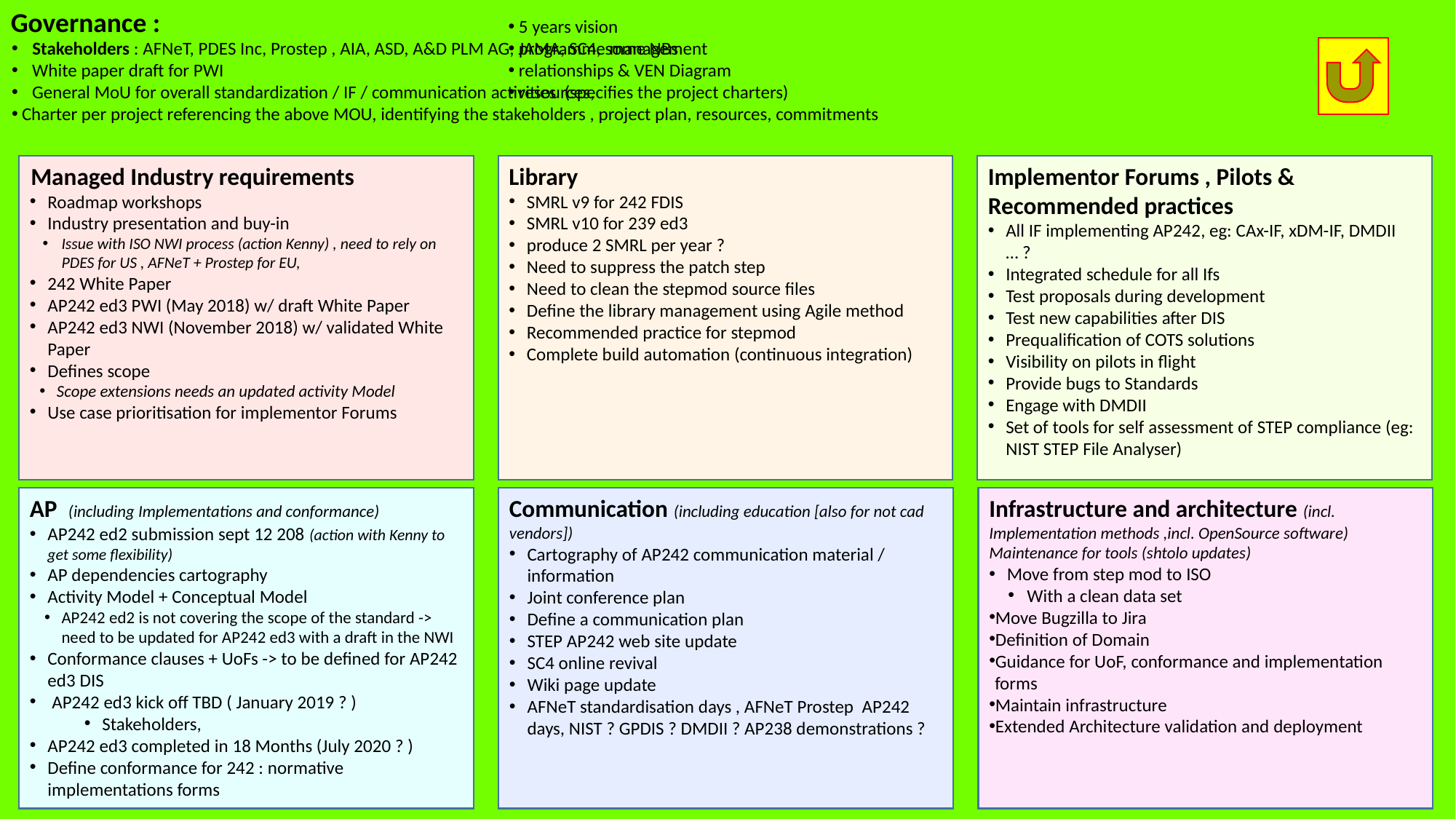

Governance :

Stakeholders : AFNeT, PDES Inc, Prostep , AIA, ASD, A&D PLM AG, JAMA, SC4, some NBs
White paper draft for PWI
General MoU for overall standardization / IF / communication activities  (specifies the project charters)
Charter per project referencing the above MOU, identifying the stakeholders , project plan, resources, commitments
5 years vision
programme management
relationships & VEN Diagram
resources,

Managed Industry requirements
Roadmap workshops
Industry presentation and buy-in
Issue with ISO NWI process (action Kenny) , need to rely on PDES for US , AFNeT + Prostep for EU,
242 White Paper
AP242 ed3 PWI (May 2018) w/ draft White Paper
AP242 ed3 NWI (November 2018) w/ validated White Paper
Defines scope
Scope extensions needs an updated activity Model
Use case prioritisation for implementor Forums

Library
SMRL v9 for 242 FDIS
SMRL v10 for 239 ed3
produce 2 SMRL per year ?
Need to suppress the patch step
Need to clean the stepmod source files
Define the library management using Agile method
Recommended practice for stepmod
Complete build automation (continuous integration)
Implementor Forums , Pilots & Recommended practices
All IF implementing AP242, eg: CAx-IF, xDM-IF, DMDII … ?
Integrated schedule for all Ifs
Test proposals during development
Test new capabilities after DIS
Prequalification of COTS solutions
Visibility on pilots in flight
Provide bugs to Standards
Engage with DMDII
Set of tools for self assessment of STEP compliance (eg: NIST STEP File Analyser)

AP  (including Implementations and conformance)
AP242 ed2 submission sept 12 208 (action with Kenny to get some flexibility)
AP dependencies cartography
Activity Model + Conceptual Model
AP242 ed2 is not covering the scope of the standard -> need to be updated for AP242 ed3 with a draft in the NWI
Conformance clauses + UoFs -> to be defined for AP242 ed3 DIS
 AP242 ed3 kick off TBD ( January 2019 ? )
Stakeholders,
AP242 ed3 completed in 18 Months (July 2020 ? )
Define conformance for 242 : normative implementations forms

Communication (including education [also for not cad vendors])
Cartography of AP242 communication material / information
Joint conference plan
Define a communication plan
STEP AP242 web site update
SC4 online revival
Wiki page update
AFNeT standardisation days , AFNeT Prostep  AP242 days, NIST ? GPDIS ? DMDII ? AP238 demonstrations ?

Infrastructure and architecture (incl. Implementation methods ,incl. OpenSource software)
Maintenance for tools (shtolo updates)
Move from step mod to ISO
With a clean data set
Move Bugzilla to Jira
Definition of Domain
Guidance for UoF, conformance and implementation forms
Maintain infrastructure
Extended Architecture validation and deployment